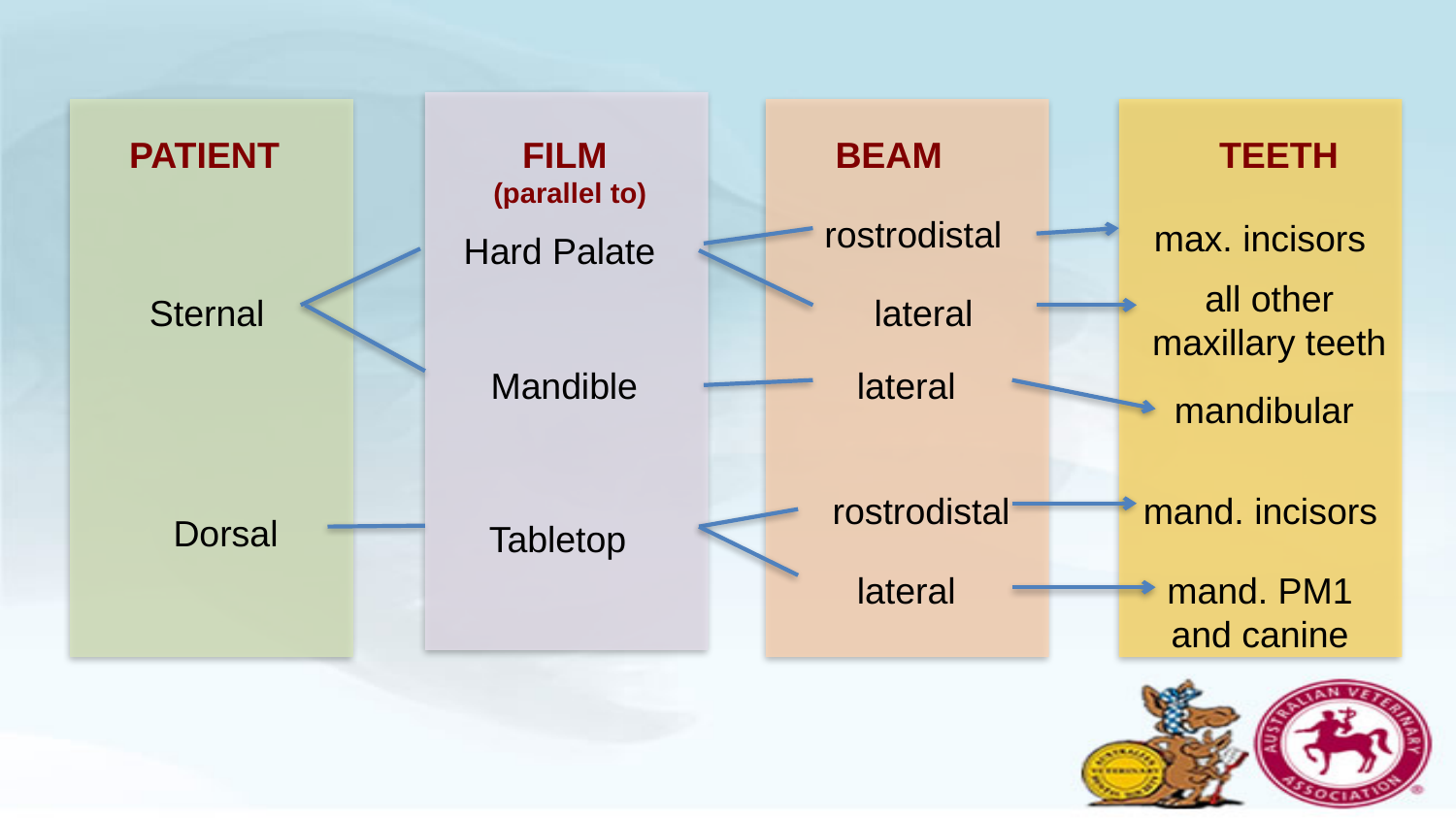

FILM
(parallel to)
TEETH
PATIENT
BEAM
rostrodistal
max. incisors
Hard Palate
all other maxillary teeth
Sternal
lateral
Mandible
lateral
mandibular
rostrodistal
mand. incisors
Dorsal
Tabletop
lateral
mand. PM1 and canine